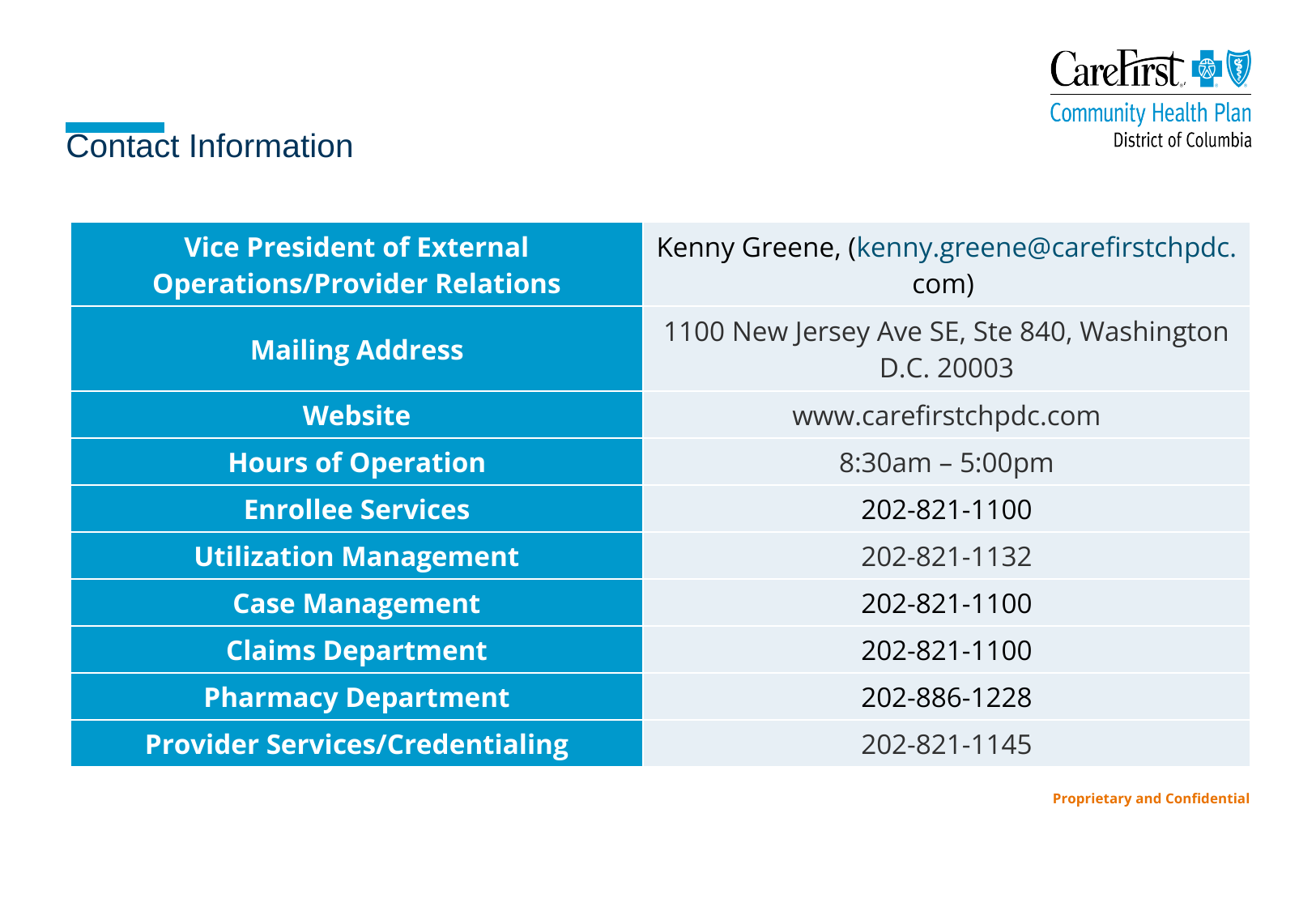

# Contact Information
| Vice President of External Operations/Provider Relations | Kenny Greene, (kenny.greene@carefirstchpdc.com) |
| --- | --- |
| Mailing Address | 1100 New Jersey Ave SE, Ste 840, Washington D.C. 20003 |
| Website | www.carefirstchpdc.com |
| Hours of Operation | 8:30am – 5:00pm |
| Enrollee Services | 202-821-1100 |
| Utilization Management | 202-821-1132 |
| Case Management | 202-821-1100 |
| Claims Department | 202-821-1100 |
| Pharmacy Department | 202-886-1228 |
| Provider Services/Credentialing | 202-821-1145 |
Proprietary and Confidential